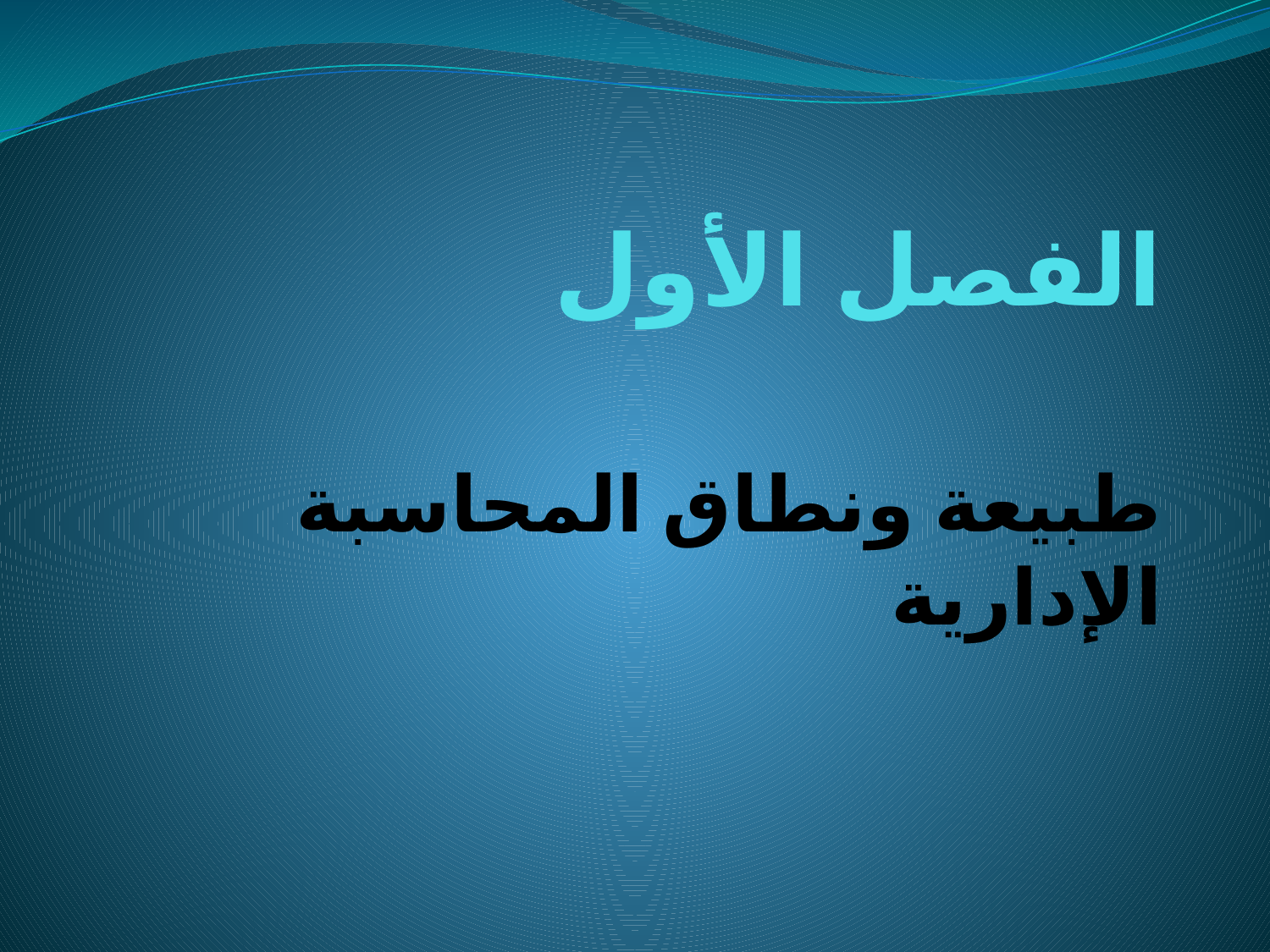

# الفصل الأول
طبيعة ونطاق المحاسبة الإدارية